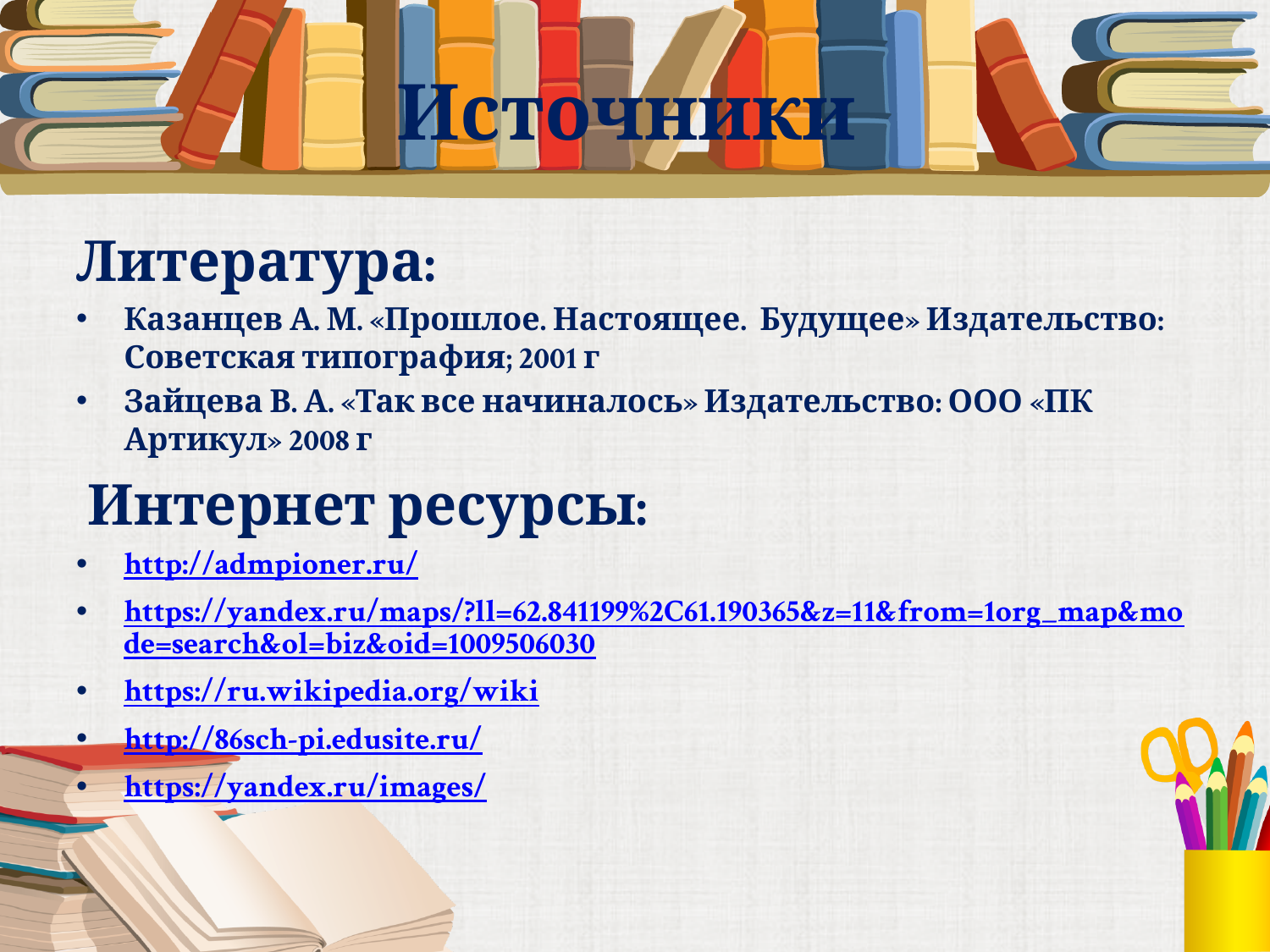

# Источники
Литература:
Казанцев А. М. «Прошлое. Настоящее.  Будущее» Издательство: Советская типография; 2001 г
Зайцева В. А. «Так все начиналось» Издательство: ООО «ПК Артикул» 2008 г
 Интернет ресурсы:
http://admpioner.ru/
https://yandex.ru/maps/?ll=62.841199%2C61.190365&z=11&from=1org_map&mode=search&ol=biz&oid=1009506030
https://ru.wikipedia.org/wiki
http://86sch-pi.edusite.ru/
https://yandex.ru/images/